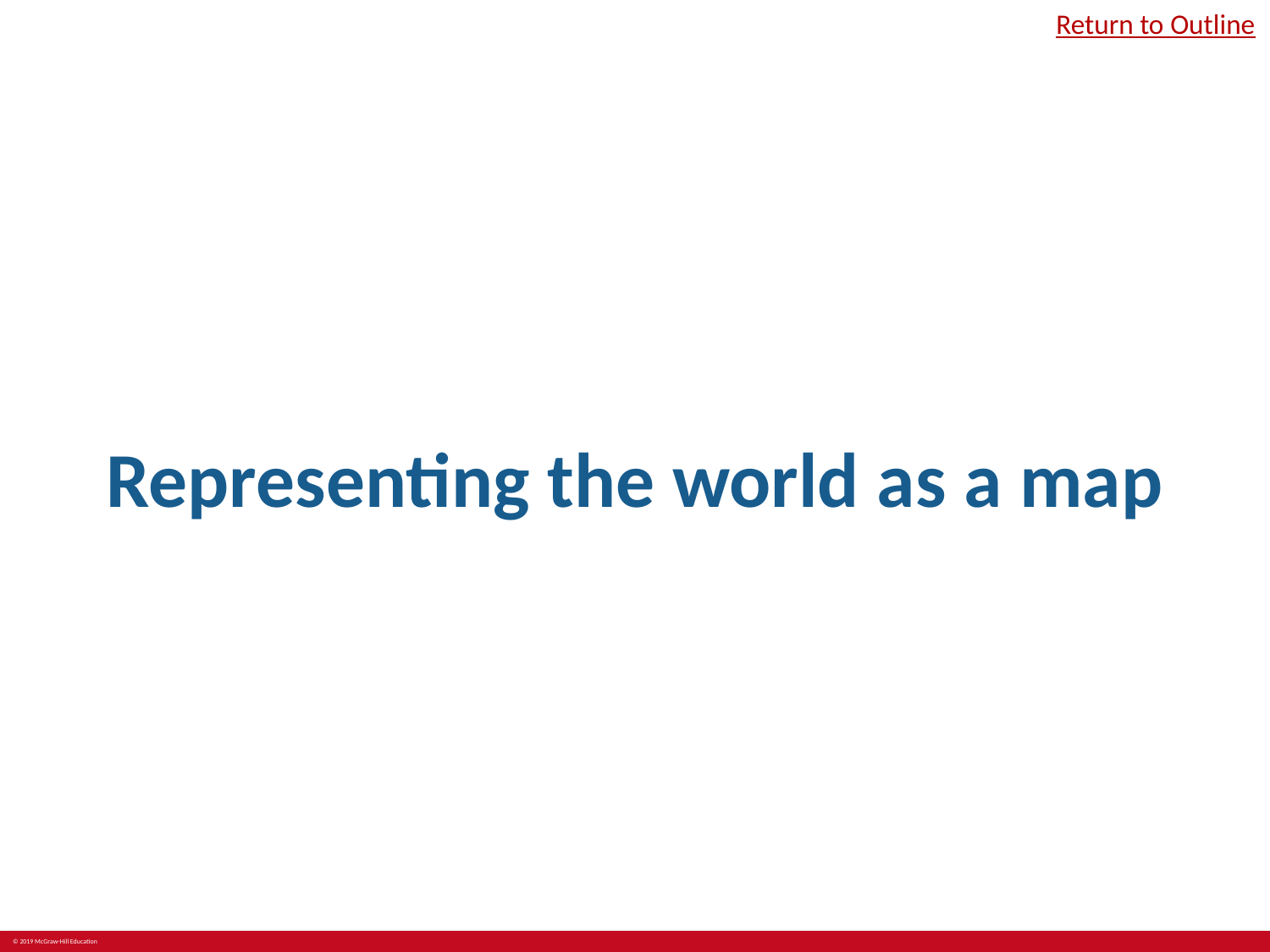

Return to Outline
# Representing the world as a map